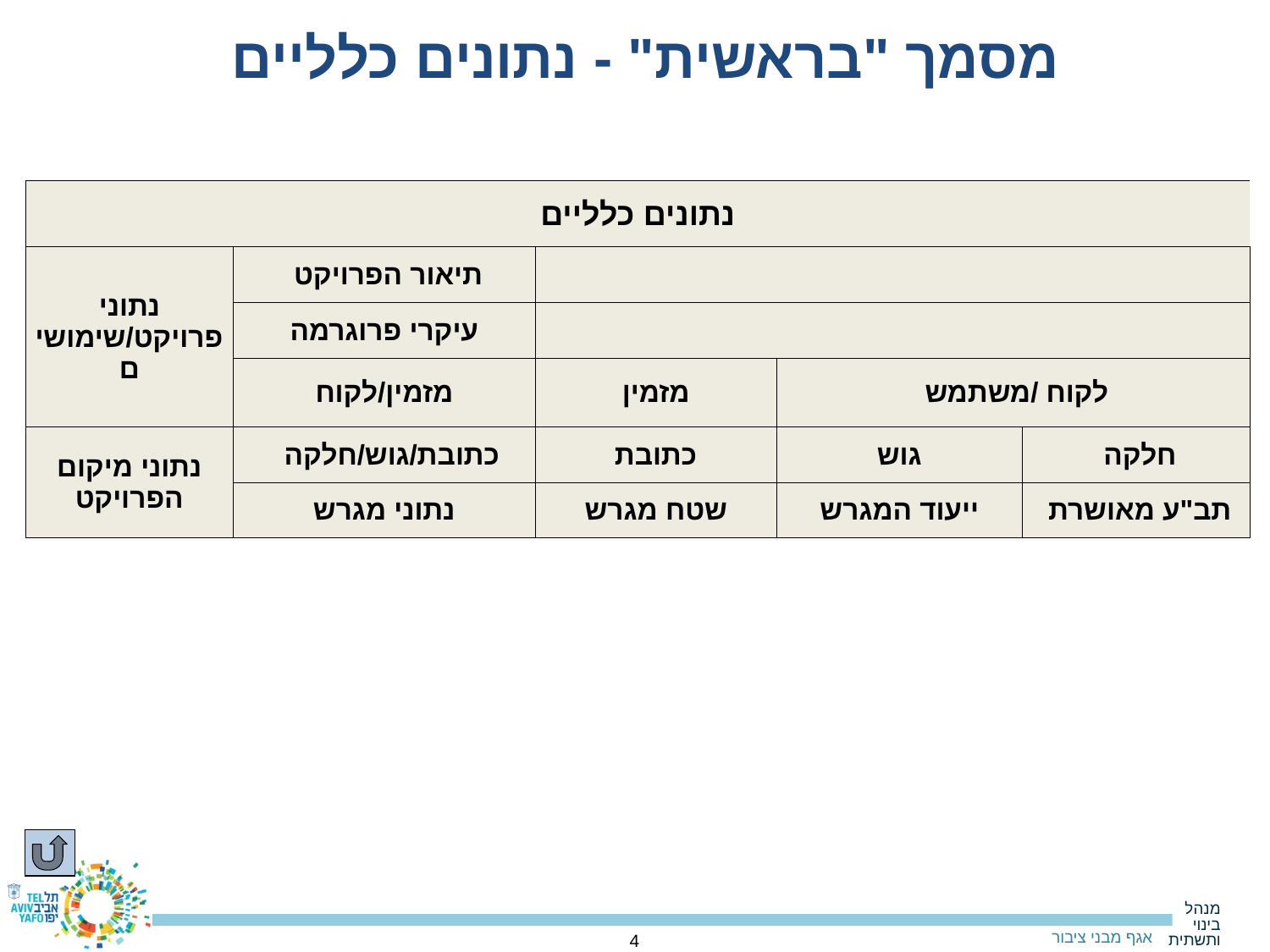

מסמך "בראשית" - נתונים כלליים
| נתונים כלליים |  |  |  |  |
| --- | --- | --- | --- | --- |
| נתוני פרויקט/שימושים | תיאור הפרויקט |  |  |  |
|  | עיקרי פרוגרמה |  |  |  |
|  | מזמין/לקוח | מזמין | לקוח /משתמש |  |
| נתוני מיקום הפרויקט | כתובת/גוש/חלקה | כתובת | גוש | חלקה |
|  | נתוני מגרש | שטח מגרש | ייעוד המגרש | תב"ע מאושרת |